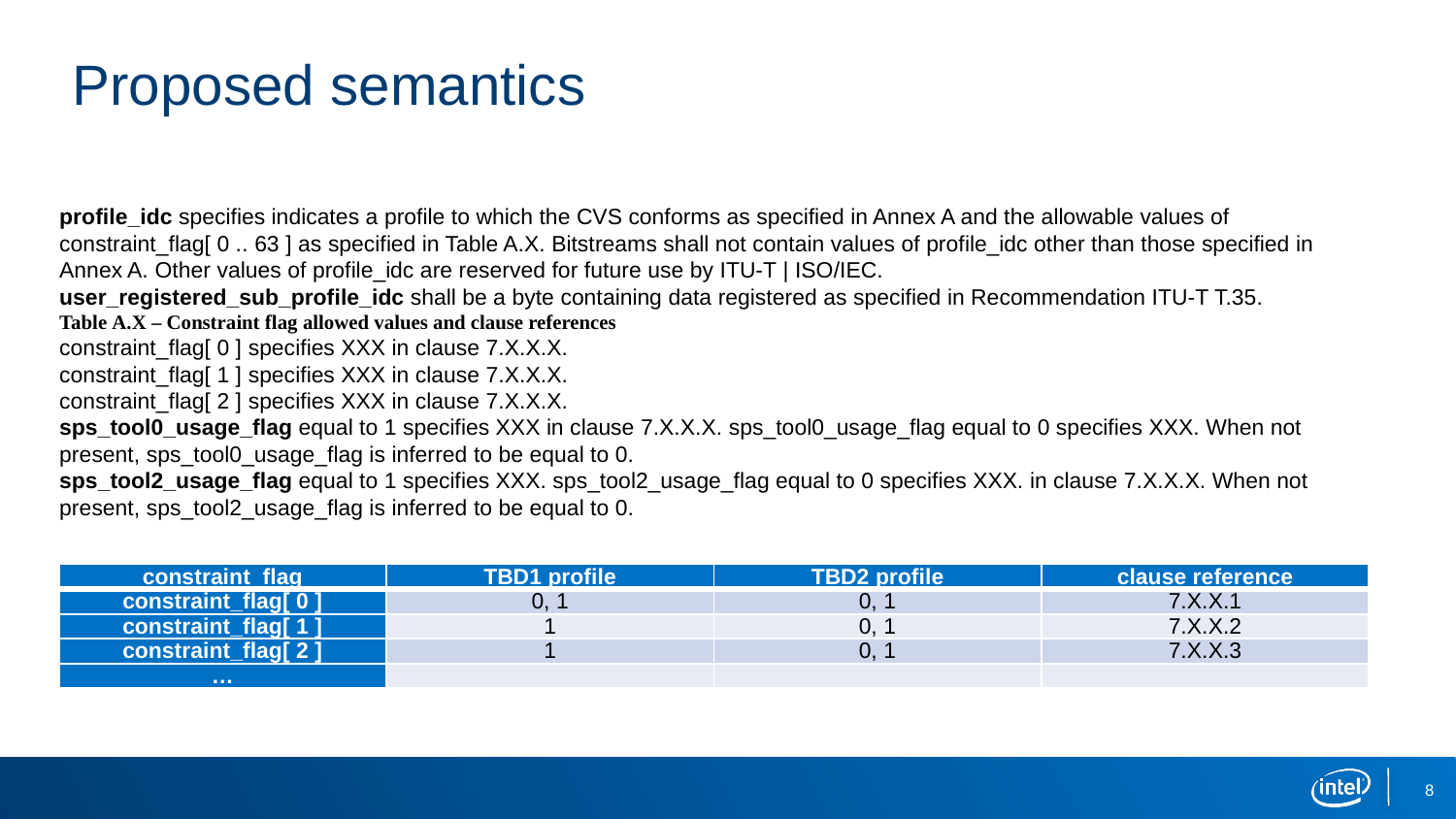

# Proposed semantics
profile_idc specifies indicates a profile to which the CVS conforms as specified in Annex A and the allowable values of constraint_flag[ 0 .. 63 ] as specified in Table A.X. Bitstreams shall not contain values of profile_idc other than those specified in Annex A. Other values of profile_idc are reserved for future use by ITU-T | ISO/IEC.
user_registered_sub_profile_idc shall be a byte containing data registered as specified in Recommendation ITU-T T.35.
Table A.X – Constraint flag allowed values and clause references
constraint_flag[ 0 ] specifies XXX in clause 7.X.X.X.
constraint_flag[ 1 ] specifies XXX in clause 7.X.X.X.
constraint_flag[ 2 ] specifies XXX in clause 7.X.X.X.
sps_tool0_usage_flag equal to 1 specifies XXX in clause 7.X.X.X. sps_tool0_usage_flag equal to 0 specifies XXX. When not present, sps_tool0_usage_flag is inferred to be equal to 0.
sps_tool2_usage_flag equal to 1 specifies XXX. sps_tool2_usage_flag equal to 0 specifies XXX. in clause 7.X.X.X. When not present, sps_tool2_usage_flag is inferred to be equal to 0.
| constraint\_flag | TBD1 profile | TBD2 profile | clause reference |
| --- | --- | --- | --- |
| constraint\_flag[ 0 ] | 0, 1 | 0, 1 | 7.X.X.1 |
| constraint\_flag[ 1 ] | 1 | 0, 1 | 7.X.X.2 |
| constraint\_flag[ 2 ] | 1 | 0, 1 | 7.X.X.3 |
| … |  |  |  |
8